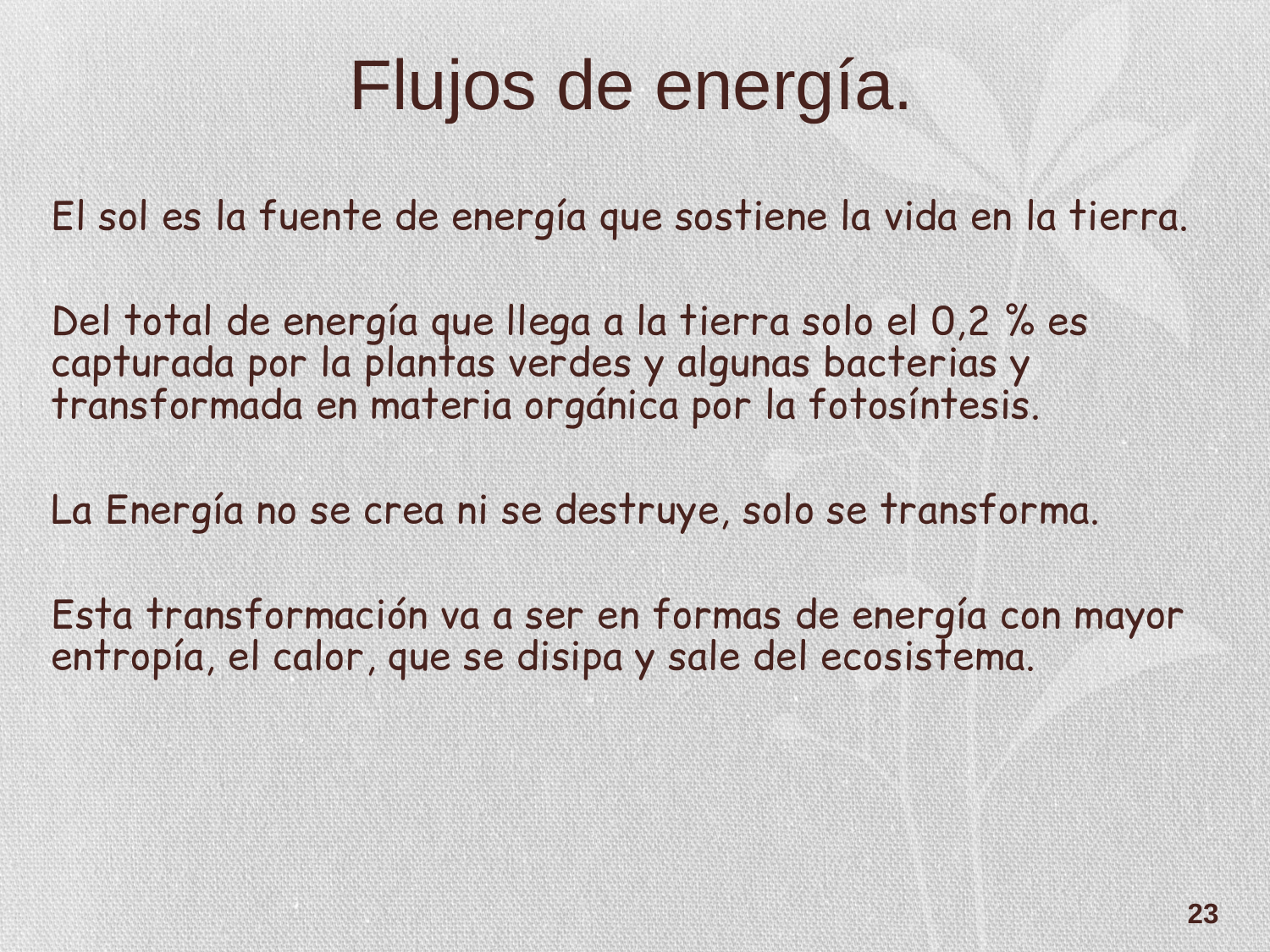

Flujos de energía.

El sol es la fuente de energía que sostiene la vida en la tierra.

Del total de energía que llega a la tierra solo el 0,2 % es capturada por la plantas verdes y algunas bacterias y transformada en materia orgánica por la fotosíntesis.

La Energía no se crea ni se destruye, solo se transforma.

Esta transformación va a ser en formas de energía con mayor entropía, el calor, que se disipa y sale del ecosistema.
23